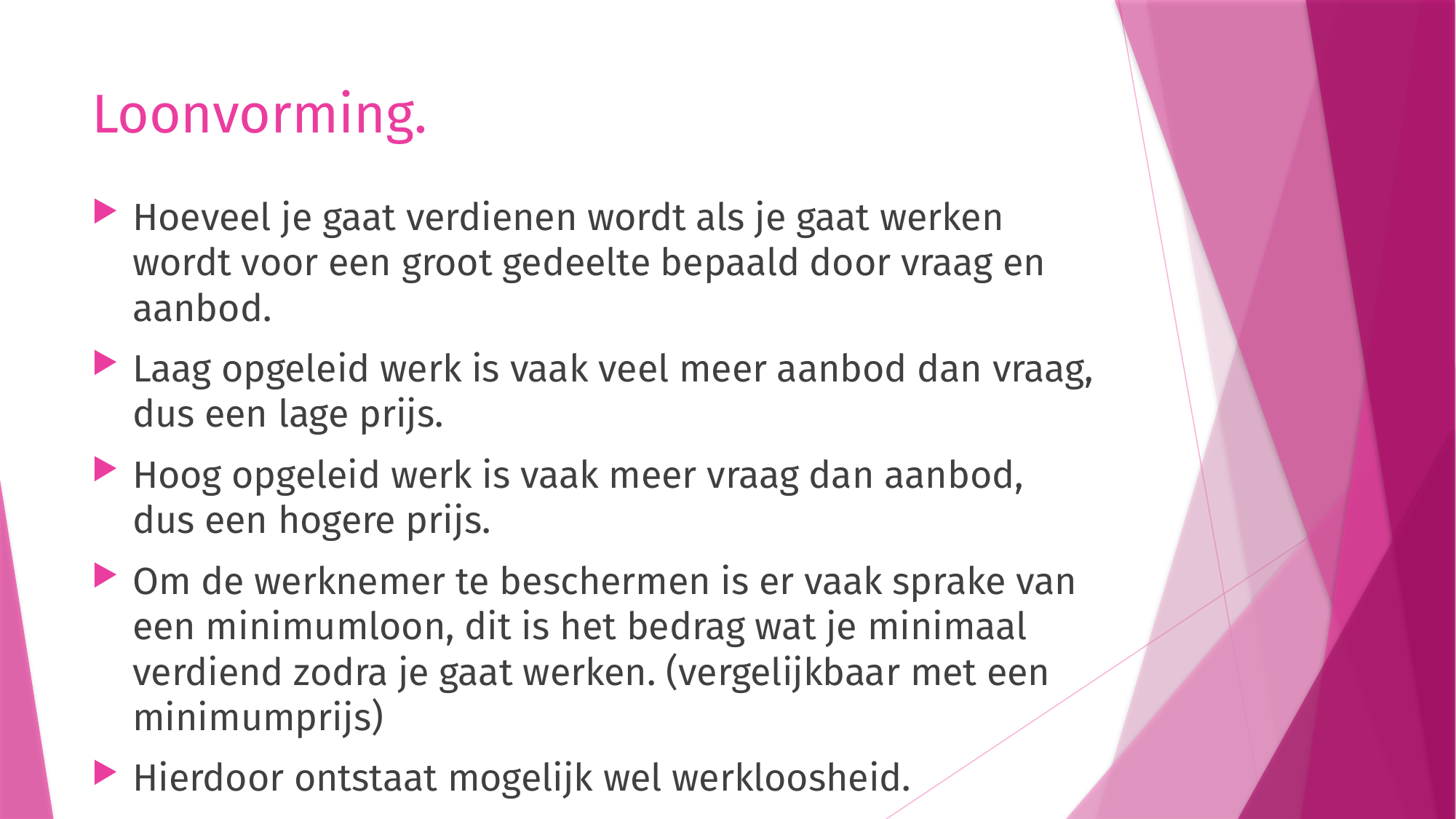

# Loonvorming.
Hoeveel je gaat verdienen wordt als je gaat werken wordt voor een groot gedeelte bepaald door vraag en aanbod.
Laag opgeleid werk is vaak veel meer aanbod dan vraag, dus een lage prijs.
Hoog opgeleid werk is vaak meer vraag dan aanbod, dus een hogere prijs.
Om de werknemer te beschermen is er vaak sprake van een minimumloon, dit is het bedrag wat je minimaal verdiend zodra je gaat werken. (vergelijkbaar met een minimumprijs)
Hierdoor ontstaat mogelijk wel werkloosheid.